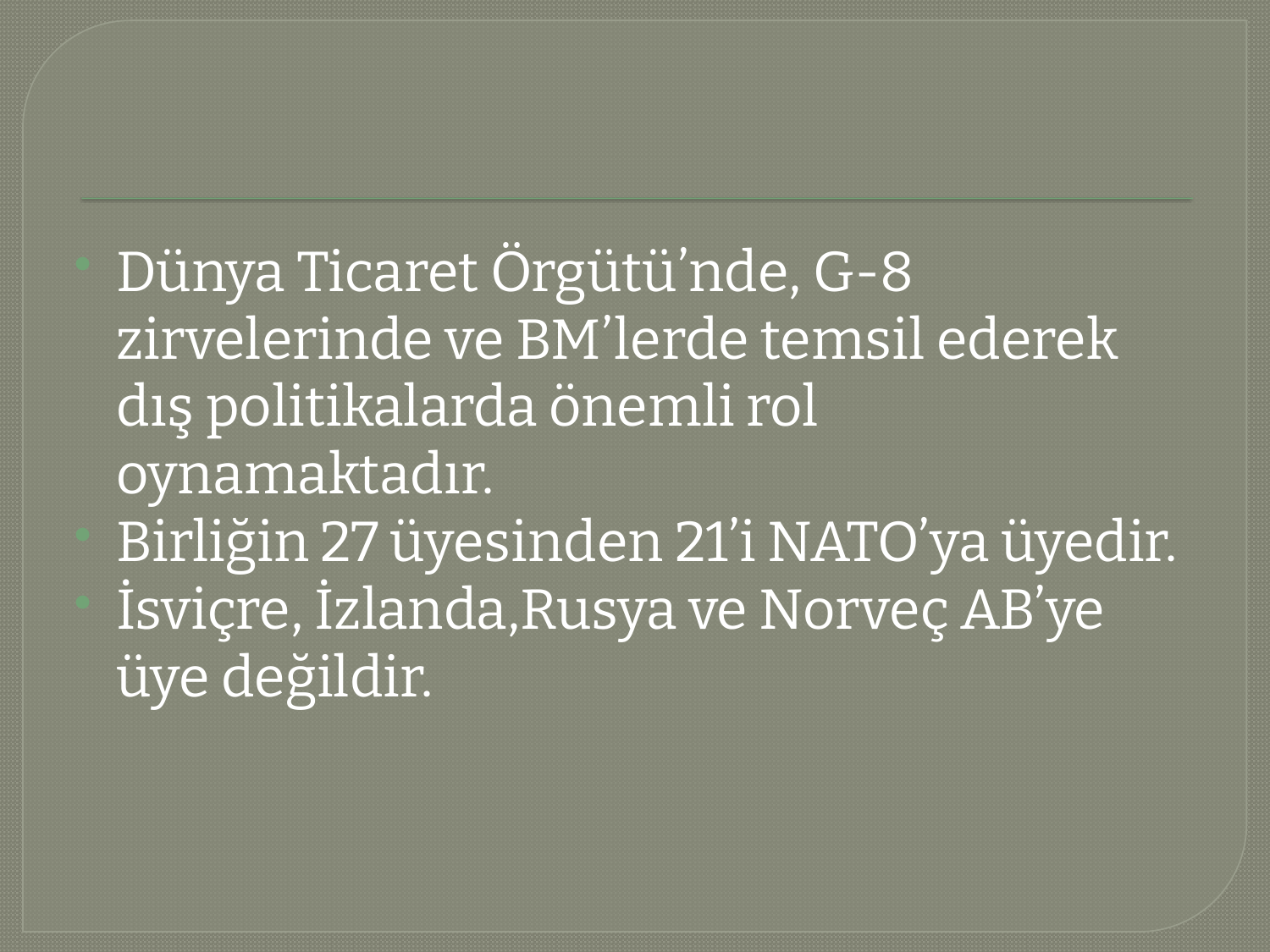

#
Dünya Ticaret Örgütü’nde, G-8 zirvelerinde ve BM’lerde temsil ederek dış politikalarda önemli rol oynamaktadır.
Birliğin 27 üyesinden 21’i NATO’ya üyedir.
İsviçre, İzlanda,Rusya ve Norveç AB’ye üye değildir.